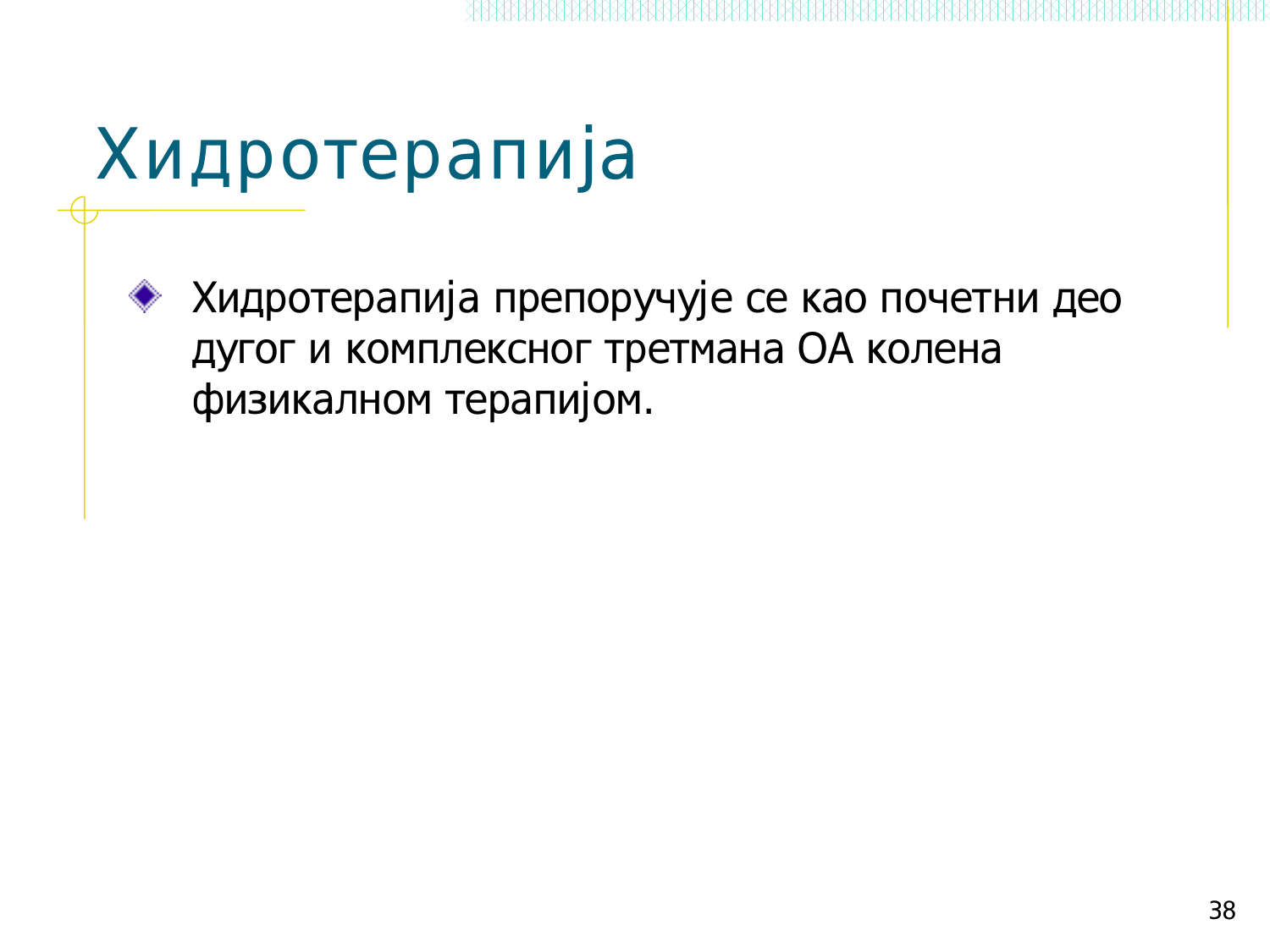

# Хидротерапија
Хидротерапија препоручује се као почетни део дугог и комплексног третмана ОА колена физикалном терапијом.
38